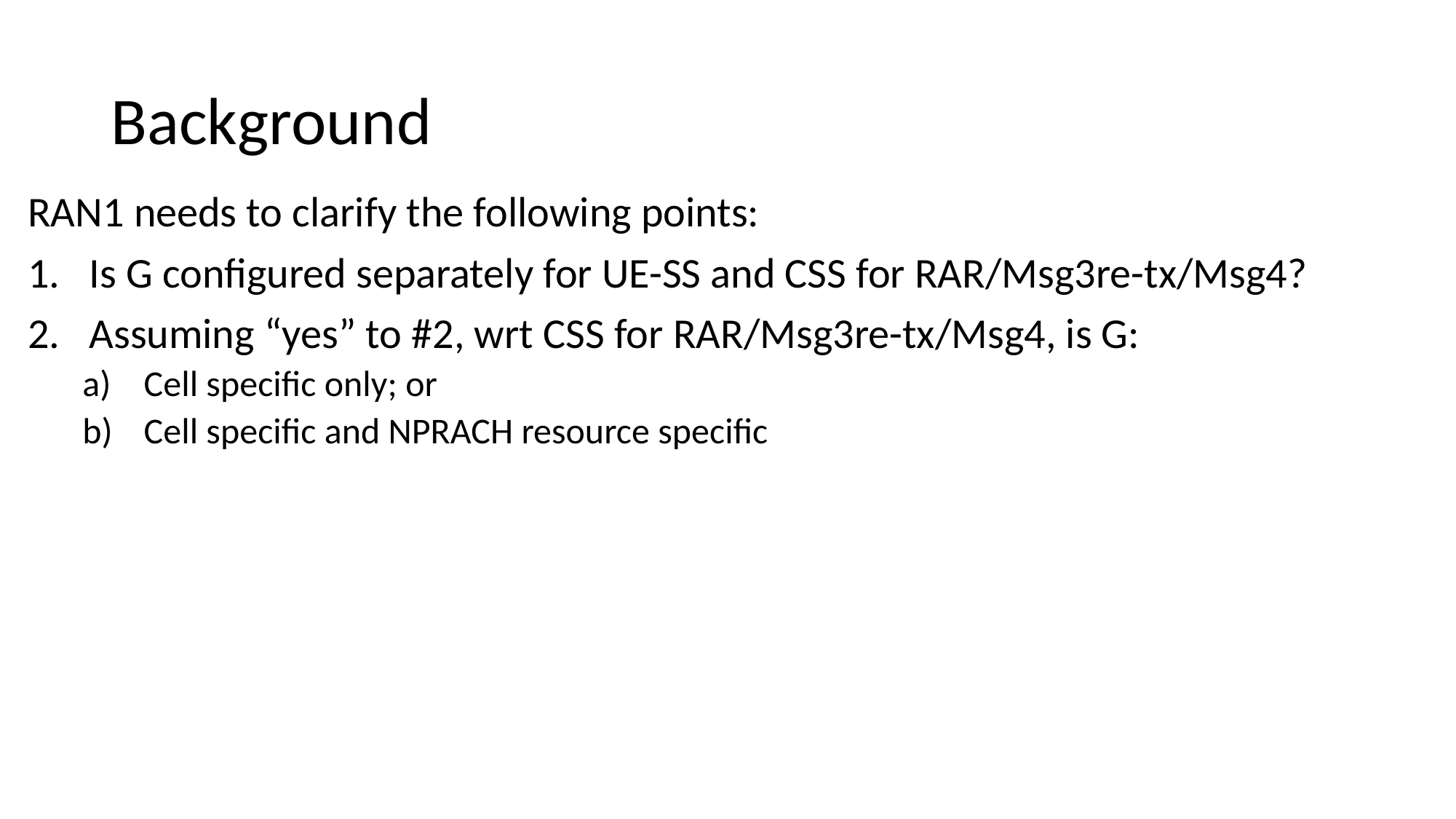

# Background
RAN1 needs to clarify the following points:
Is G configured separately for UE-SS and CSS for RAR/Msg3re-tx/Msg4?
Assuming “yes” to #2, wrt CSS for RAR/Msg3re-tx/Msg4, is G:
Cell specific only; or
Cell specific and NPRACH resource specific